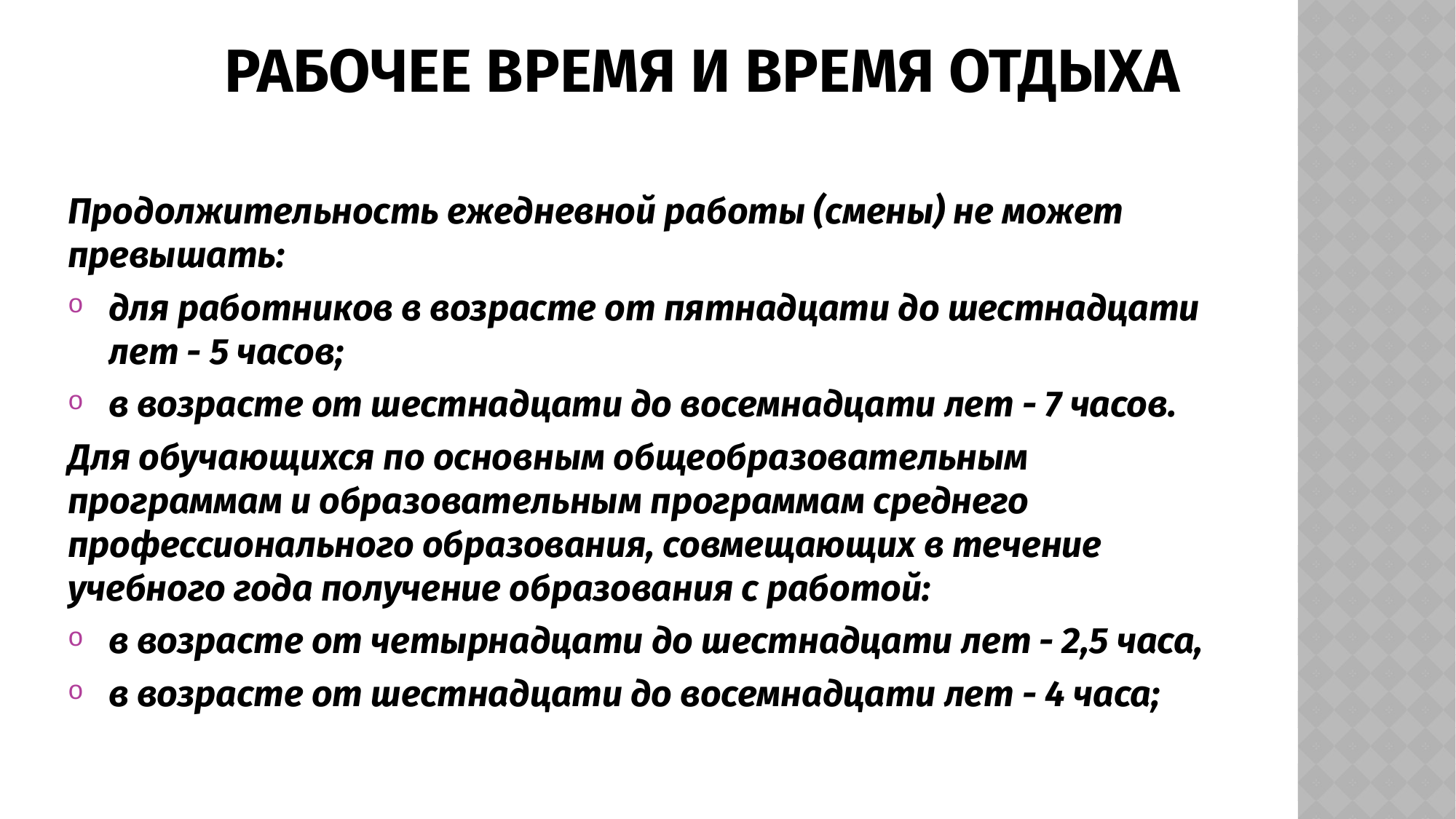

# Рабочее время и время отдыха
Продолжительность ежедневной работы (смены) не может превышать:
для работников в возрасте от пятнадцати до шестнадцати лет - 5 часов;
в возрасте от шестнадцати до восемнадцати лет - 7 часов.
Для обучающихся по основным общеобразовательным программам и образовательным программам среднего профессионального образования, совмещающих в течение учебного года получение образования с работой:
в возрасте от четырнадцати до шестнадцати лет - 2,5 часа,
в возрасте от шестнадцати до восемнадцати лет - 4 часа;